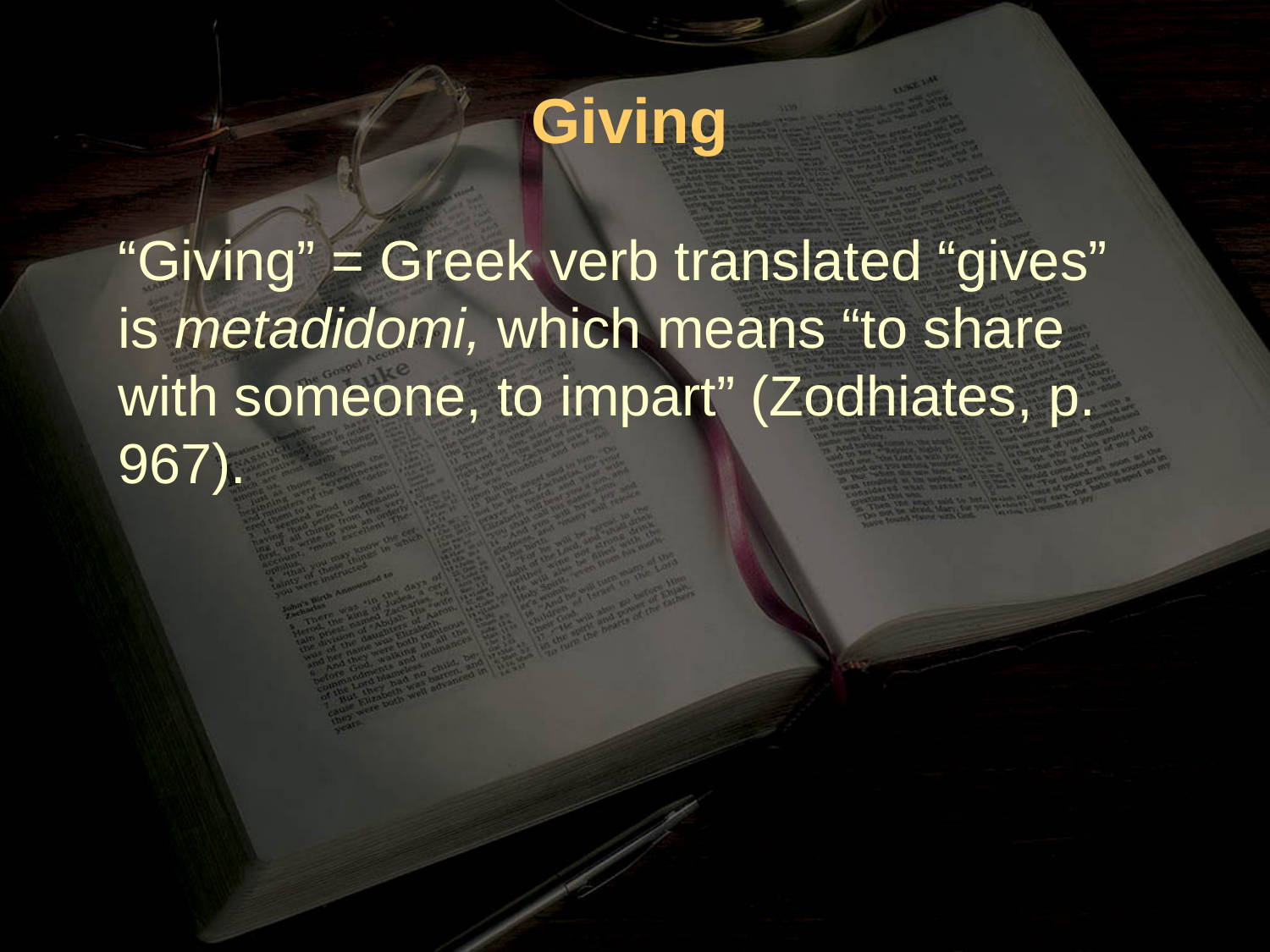

Giving

“Giving” = Greek verb translated “gives” is metadidomi, which means “to share with someone, to impart” (Zodhiates, p. 967).